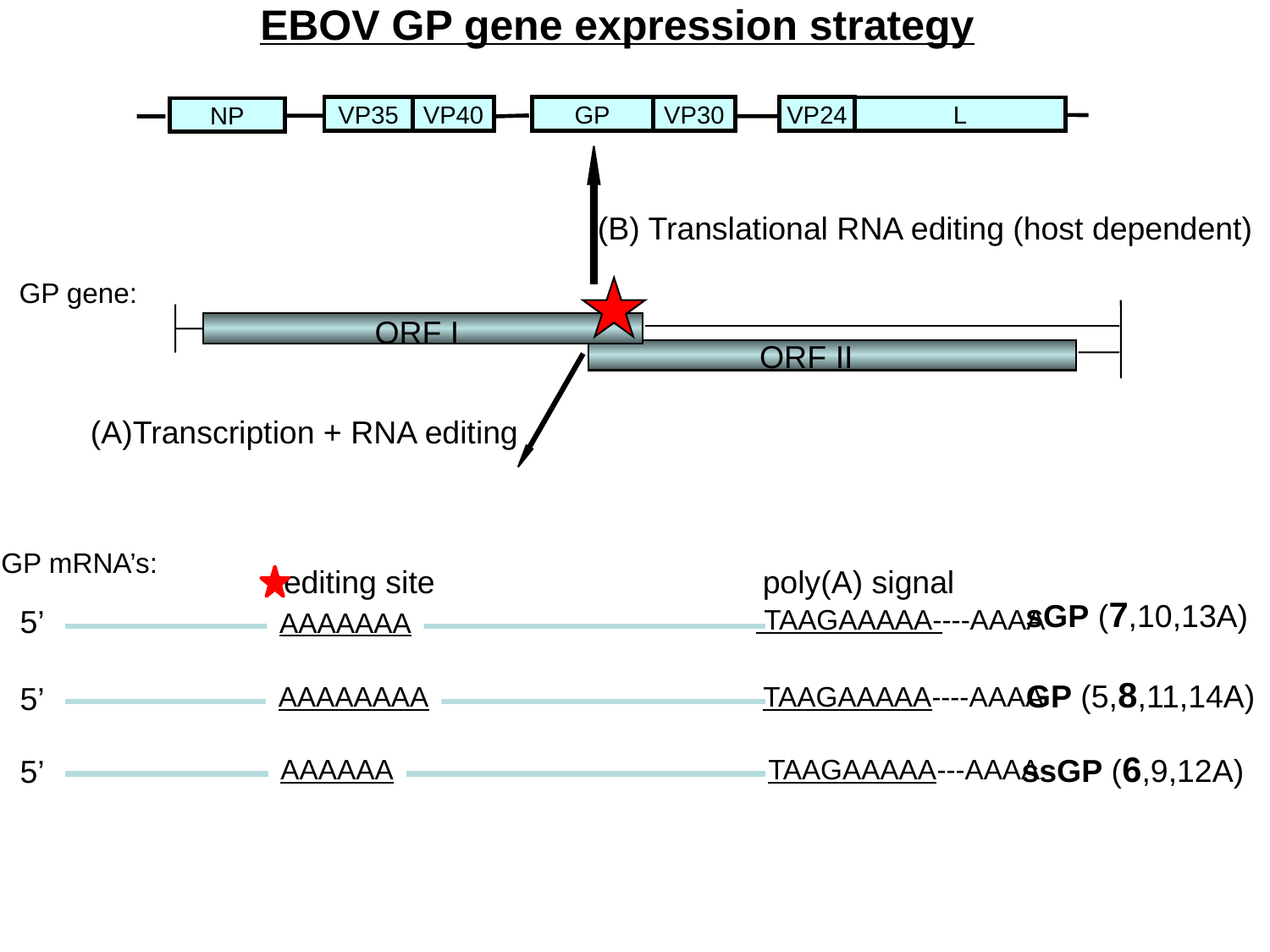

EBOV GP gene expression strategy
L
VP35
VP40
GP
VP30
VP24
L
NP

(B) Translational RNA editing (host dependent)

GP gene:

ORF I

ORF II

(A)Transcription + RNA editing

GP mRNA’s:
editing site
poly(A) signal

sGP (7,10,13A)
5’
 TAAGAAAAA----AAAA
AAAAAAA
GP (5,8,11,14A)
5’
AAAAAAAA
TAAGAAAAA----AAAA
ssGP (6,9,12A)
5’
AAAAAA
TAAGAAAAA---AAAA